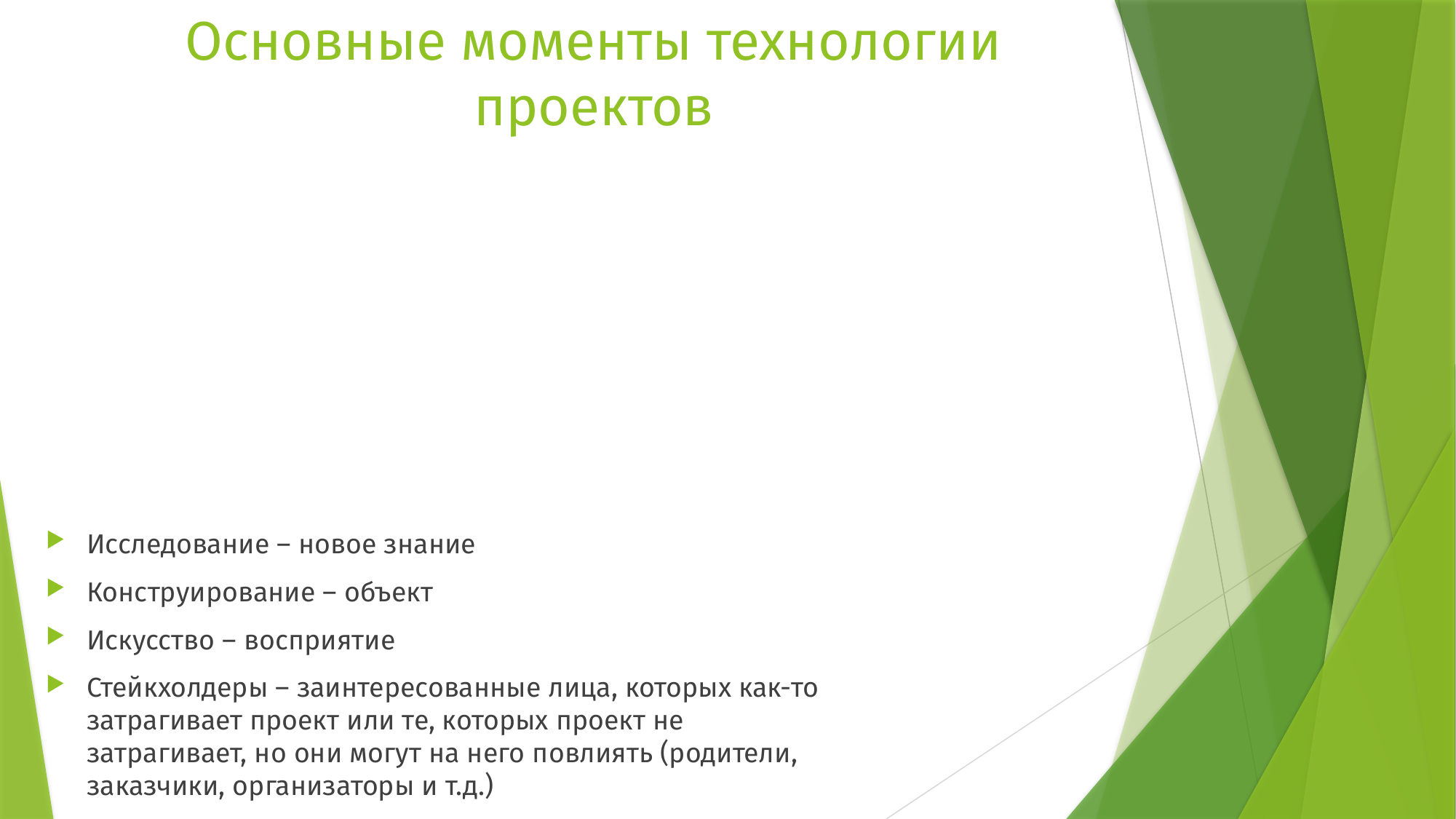

# Основные моменты технологии проектов
Социальная значимость проекта
Проект = решение проблемы
Проект запускает что-то новое
Исследование – новое знание
Конструирование – объект
Искусство – восприятие
Стейкхолдеры – заинтересованные лица, которых как-то затрагивает проект или те, которых проект не затрагивает, но они могут на него повлиять (родители, заказчики, организаторы и т.д.)